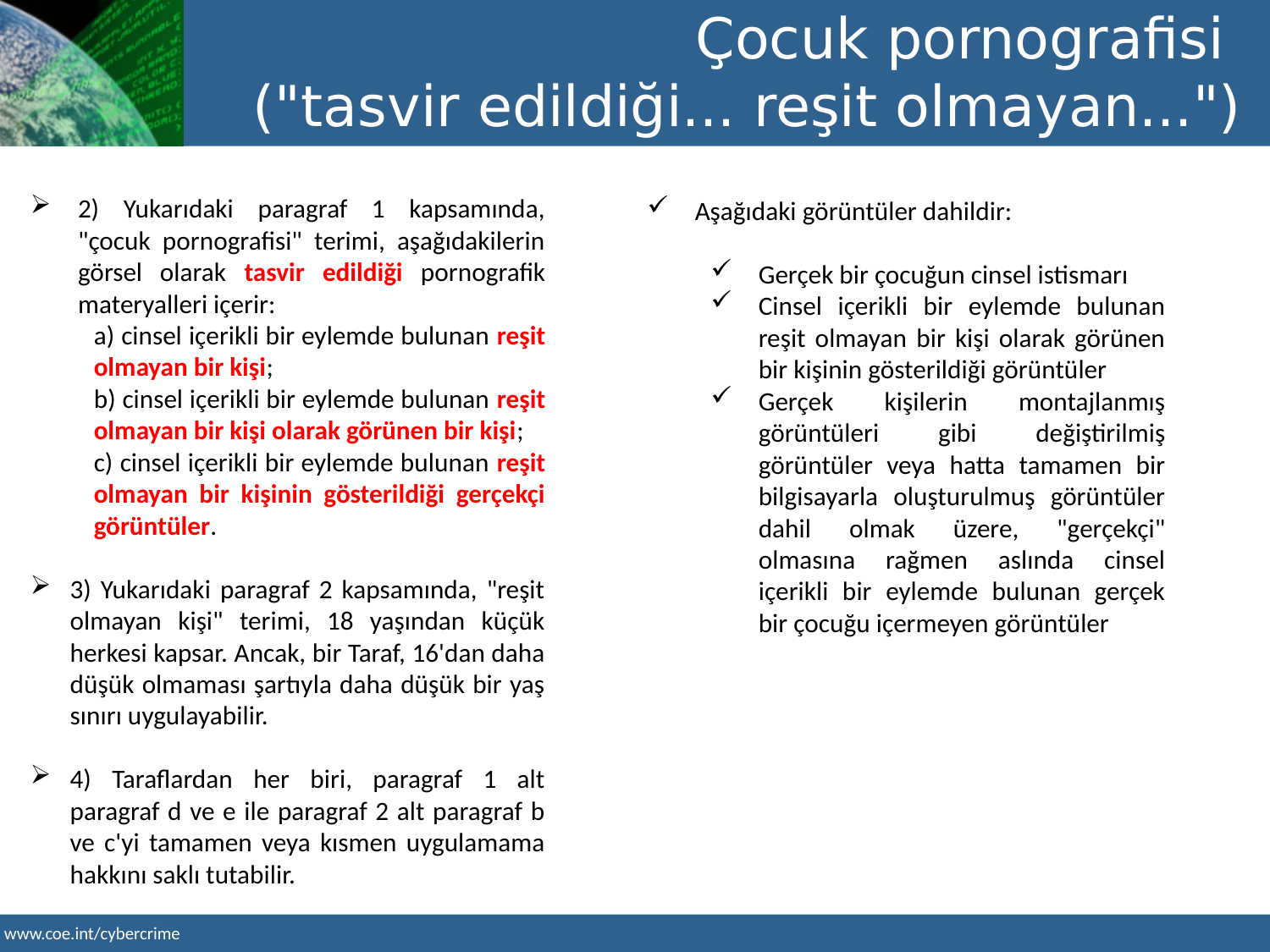

Çocuk pornografisi
("tasvir edildiği... reşit olmayan...")
2) Yukarıdaki paragraf 1 kapsamında, "çocuk pornografisi" terimi, aşağıdakilerin görsel olarak tasvir edildiği pornografik materyalleri içerir:
a) cinsel içerikli bir eylemde bulunan reşit olmayan bir kişi;
b) cinsel içerikli bir eylemde bulunan reşit olmayan bir kişi olarak görünen bir kişi;
c) cinsel içerikli bir eylemde bulunan reşit olmayan bir kişinin gösterildiği gerçekçi görüntüler.

3) Yukarıdaki paragraf 2 kapsamında, "reşit olmayan kişi" terimi, 18 yaşından küçük herkesi kapsar. Ancak, bir Taraf, 16'dan daha düşük olmaması şartıyla daha düşük bir yaş sınırı uygulayabilir.

4) Taraflardan her biri, paragraf 1 alt paragraf d ve e ile paragraf 2 alt paragraf b ve c'yi tamamen veya kısmen uygulamama hakkını saklı tutabilir.
Aşağıdaki görüntüler dahildir:

Gerçek bir çocuğun cinsel istismarı
Cinsel içerikli bir eylemde bulunan reşit olmayan bir kişi olarak görünen bir kişinin gösterildiği görüntüler
Gerçek kişilerin montajlanmış görüntüleri gibi değiştirilmiş görüntüler veya hatta tamamen bir bilgisayarla oluşturulmuş görüntüler dahil olmak üzere, "gerçekçi" olmasına rağmen aslında cinsel içerikli bir eylemde bulunan gerçek bir çocuğu içermeyen görüntüler